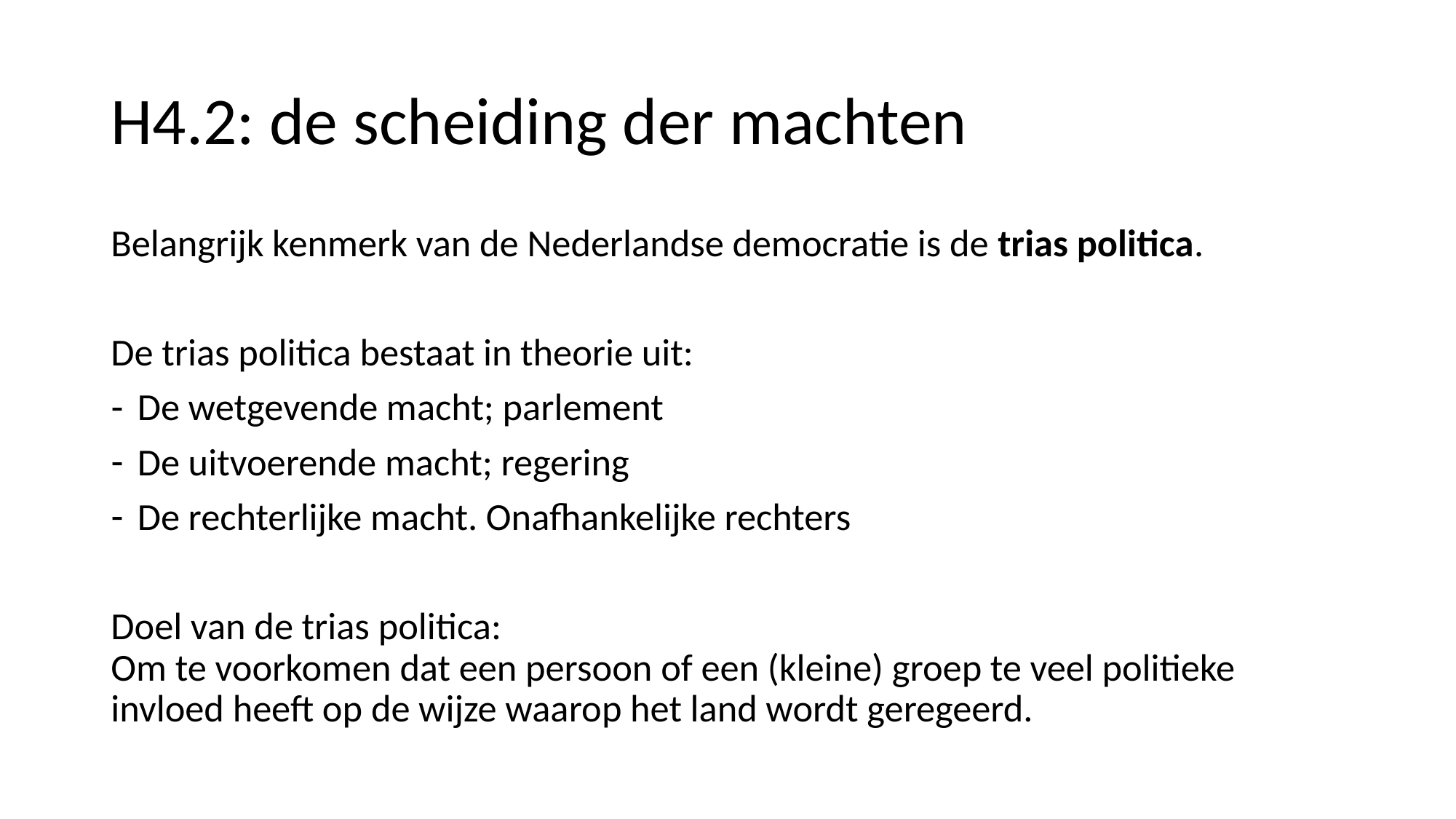

# H4.2: de scheiding der machten
Belangrijk kenmerk van de Nederlandse democratie is de trias politica.

De trias politica bestaat in theorie uit:
De wetgevende macht; parlement
De uitvoerende macht; regering
De rechterlijke macht. Onafhankelijke rechters

Doel van de trias politica:
Om te voorkomen dat een persoon of een (kleine) groep te veel politieke invloed heeft op de wijze waarop het land wordt geregeerd.